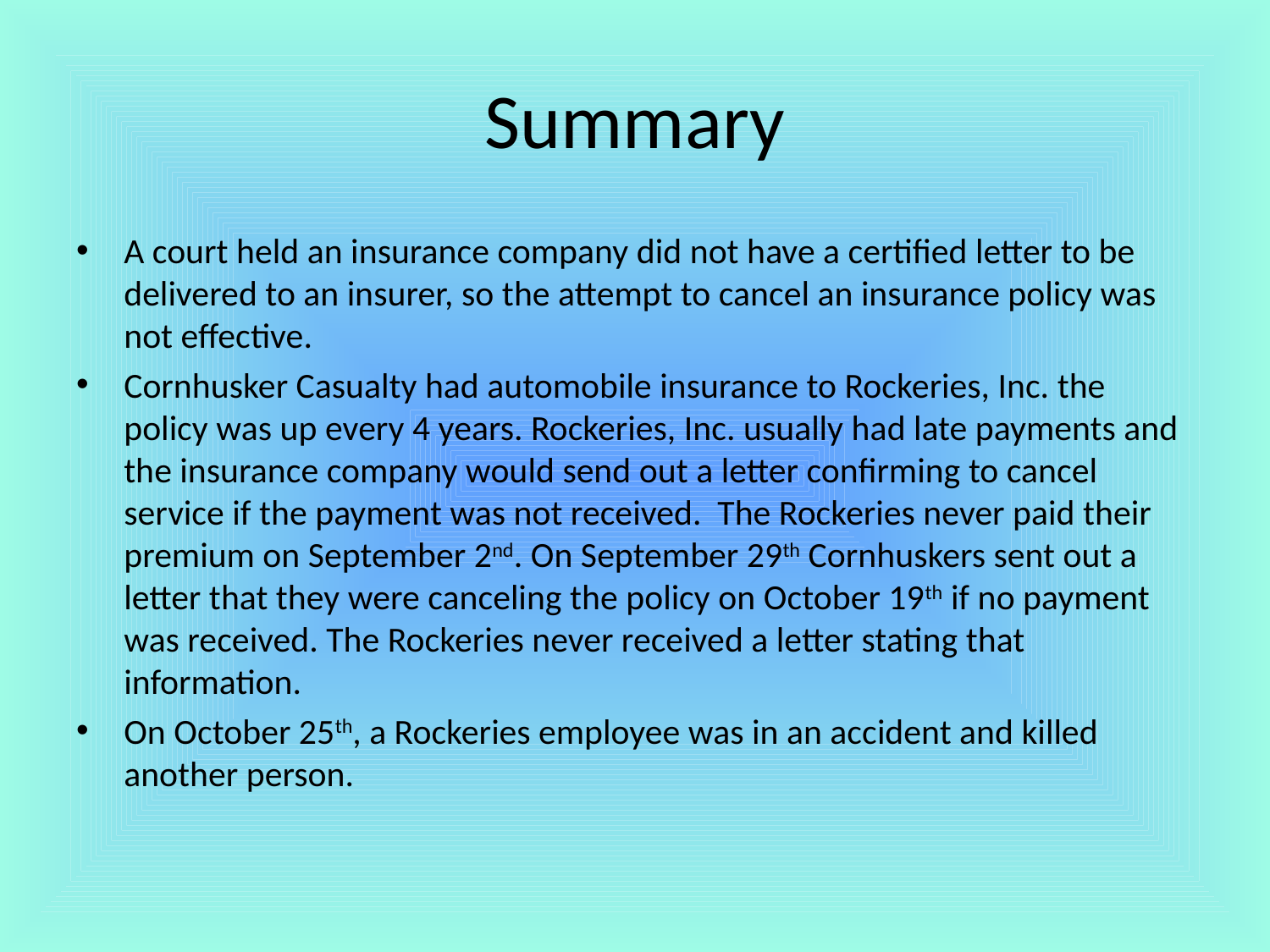

# Summary
A court held an insurance company did not have a certified letter to be delivered to an insurer, so the attempt to cancel an insurance policy was not effective.
Cornhusker Casualty had automobile insurance to Rockeries, Inc. the policy was up every 4 years. Rockeries, Inc. usually had late payments and the insurance company would send out a letter confirming to cancel service if the payment was not received.  The Rockeries never paid their premium on September 2nd. On September 29th Cornhuskers sent out a letter that they were canceling the policy on October 19th if no payment was received. The Rockeries never received a letter stating that information.
On October 25th, a Rockeries employee was in an accident and killed another person.